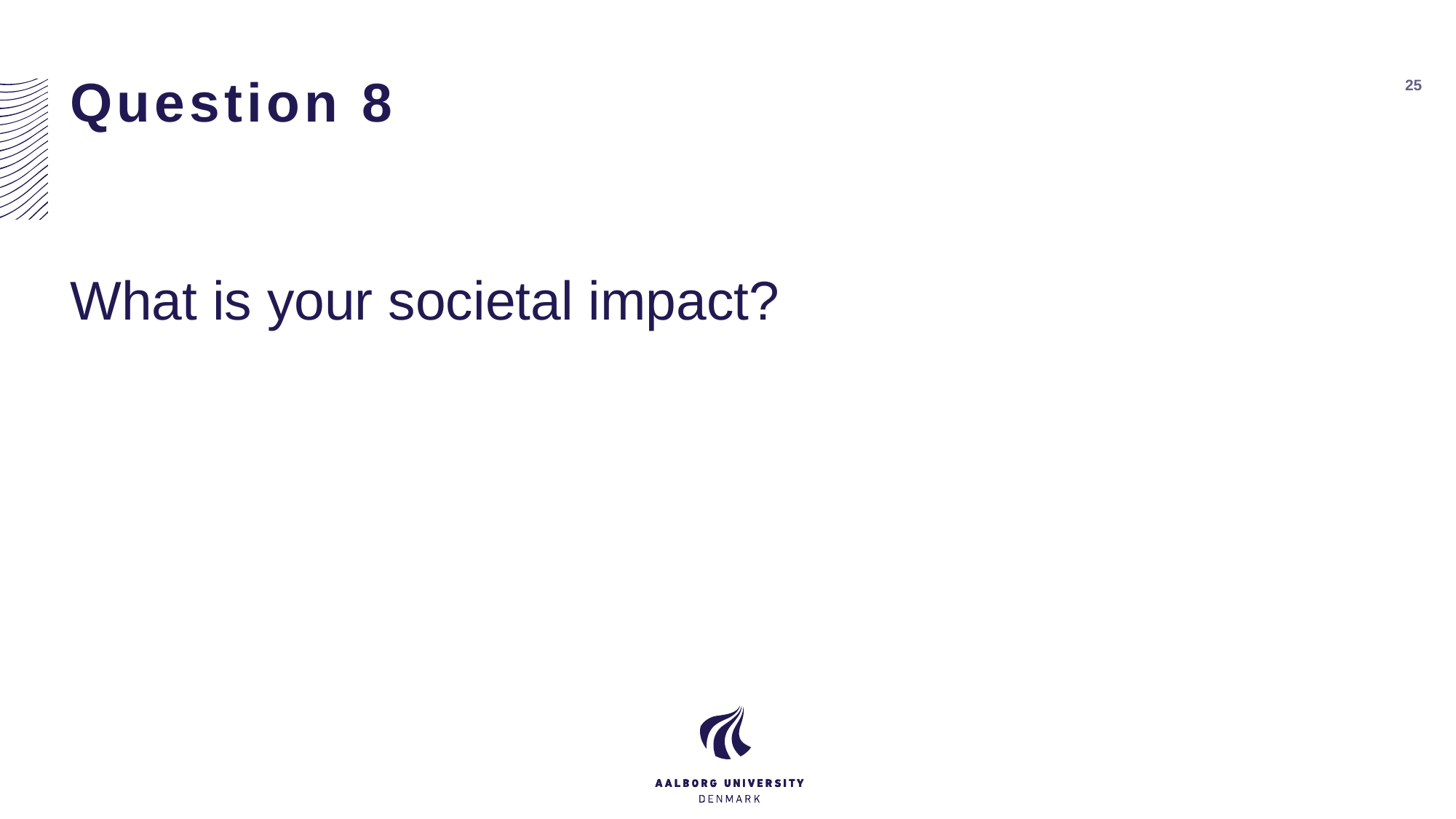

# Question 8
25
What is your societal impact?